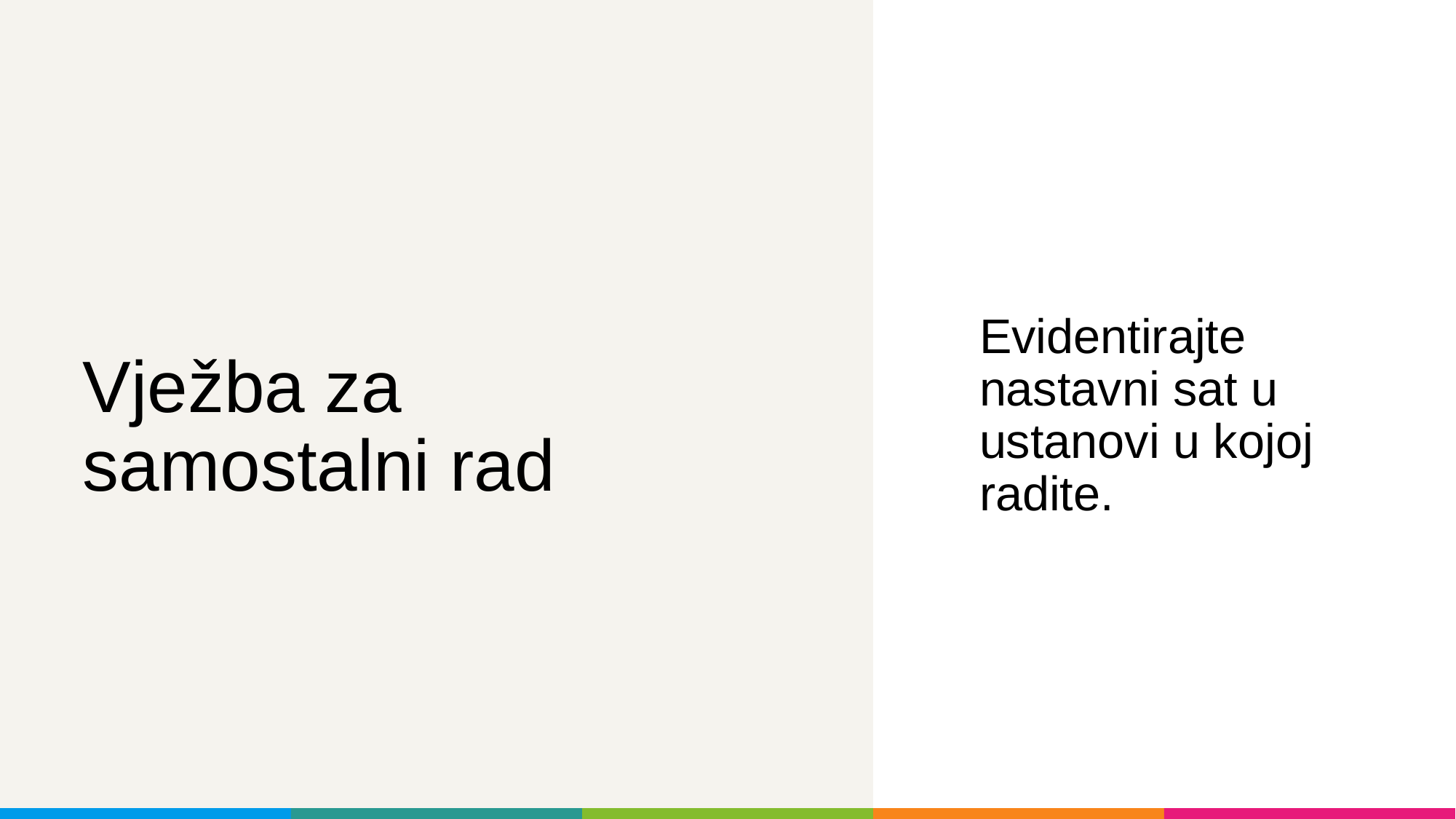

Evidentirajte nastavni sat u ustanovi u kojoj radite.
# Vježba za samostalni rad